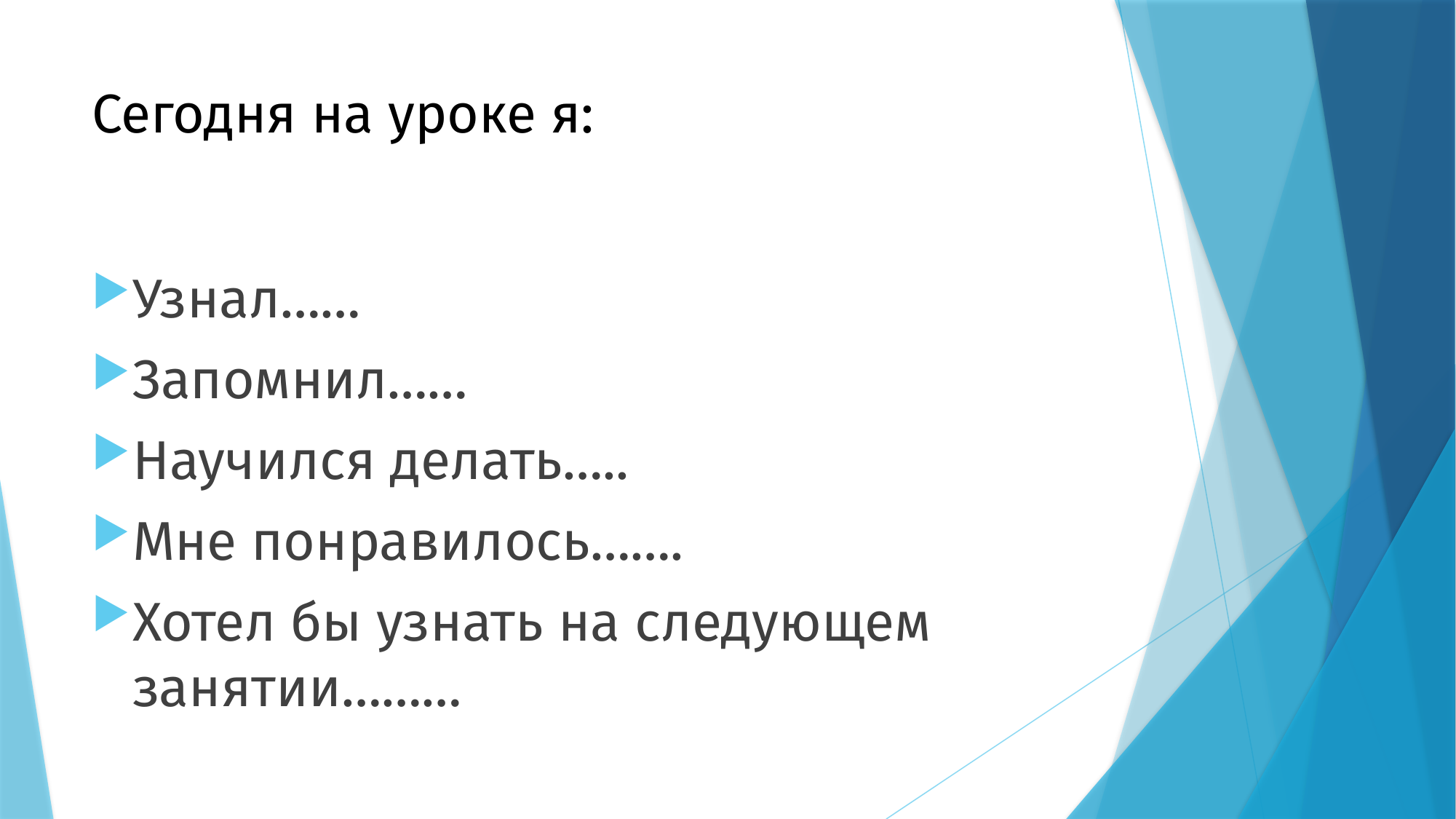

# Сегодня на уроке я:
Узнал……
Запомнил……
Научился делать…..
Мне понравилось…….
Хотел бы узнать на следующем занятии………